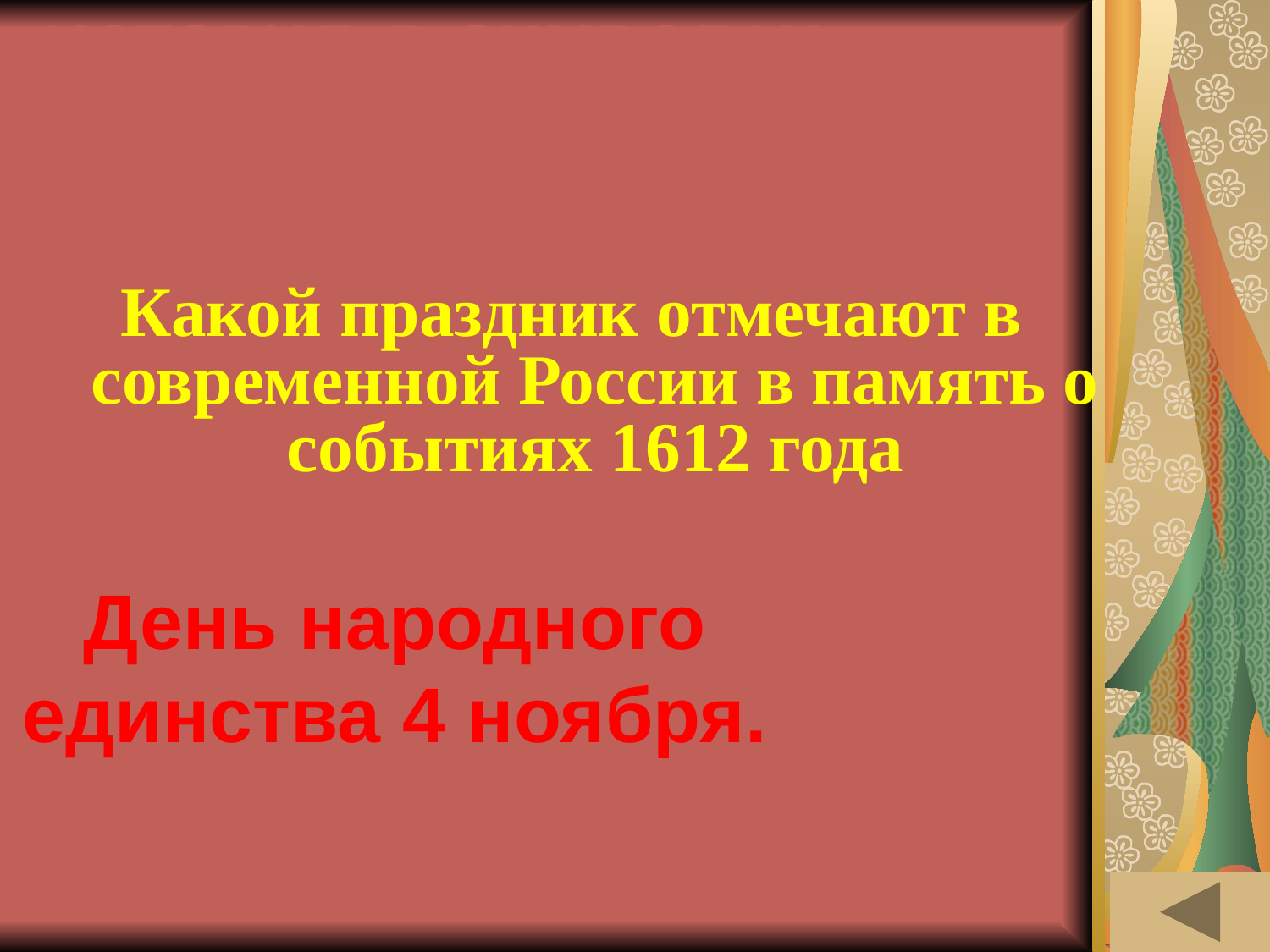

# ИСТОРИЯ  В СИМВОЛАХ И ЗНАКАХ (20)
Какой праздник отмечают в современной России в память о событиях 1612 года
День народного единства 4 ноября.